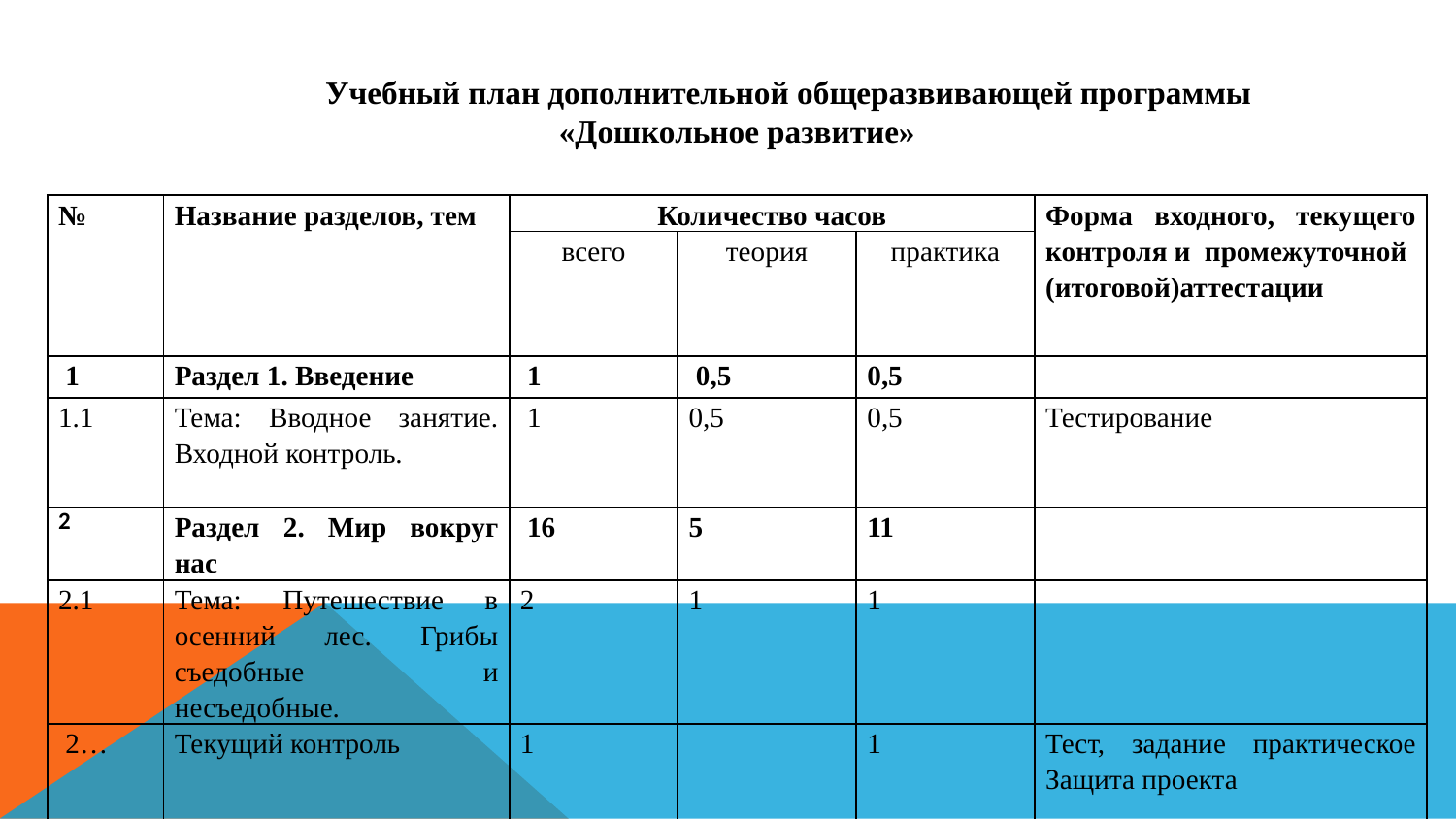

Учебный план дополнительной общеразвивающей программы «Дошкольное развитие»

| № | Название разделов, тем | Количество часов |  |  | Форма входного, текущего контроля и промежуточной (итоговой)аттестации |
| --- | --- | --- | --- | --- | --- |
|  |  | всего | теория | практика |  |
| 1 | Раздел 1. Введение | 1 | 0,5 | 0,5 |  |
| 1.1 | Тема: Вводное занятие. Входной контроль. | 1 | 0,5 | 0,5 | Тестирование |
| 2 | Раздел 2. Мир вокруг нас | 16 | 5 | 11 |  |
| 2.1 | Тема: Путешествие в осенний лес. Грибы съедобные и несъедобные. | 2 | 1 | 1 |  |
| 2… | Текущий контроль | 1 |  | 1 | Тест, задание практическое Защита проекта |